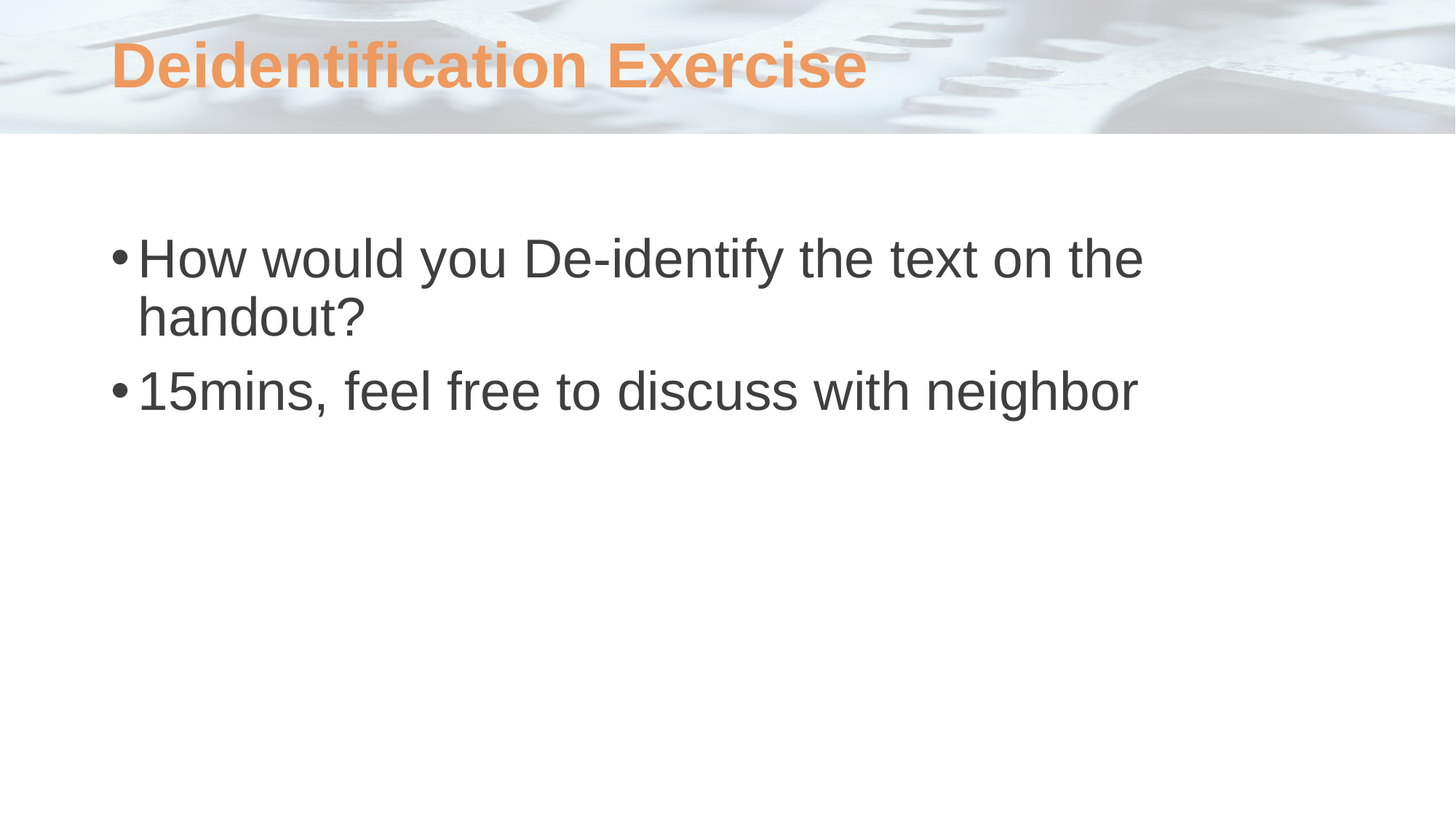

# Deidentification Exercise
How would you De-identify the text on the handout?
15mins, feel free to discuss with neighbor